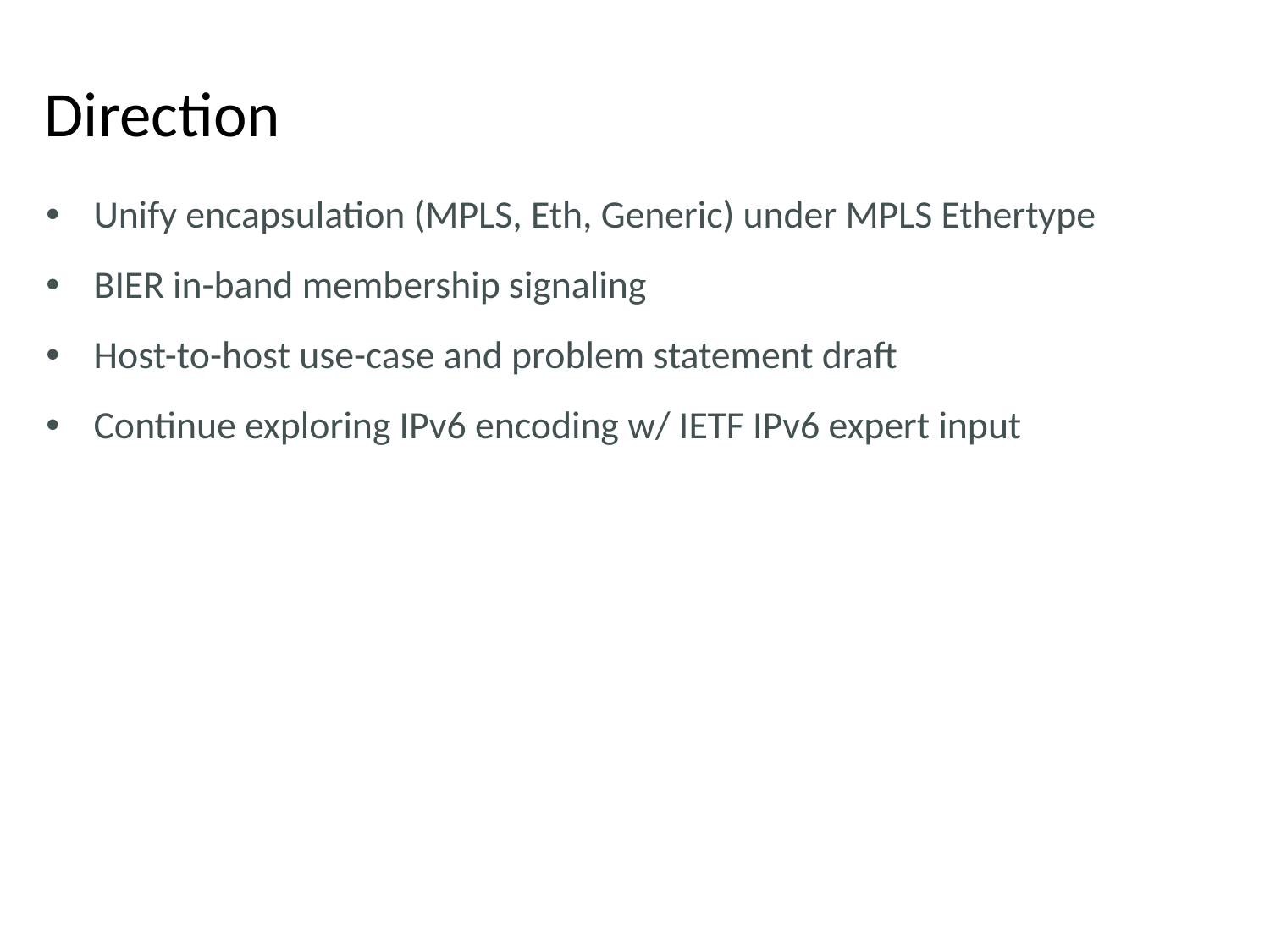

# Direction
Unify encapsulation (MPLS, Eth, Generic) under MPLS Ethertype
BIER in-band membership signaling
Host-to-host use-case and problem statement draft
Continue exploring IPv6 encoding w/ IETF IPv6 expert input